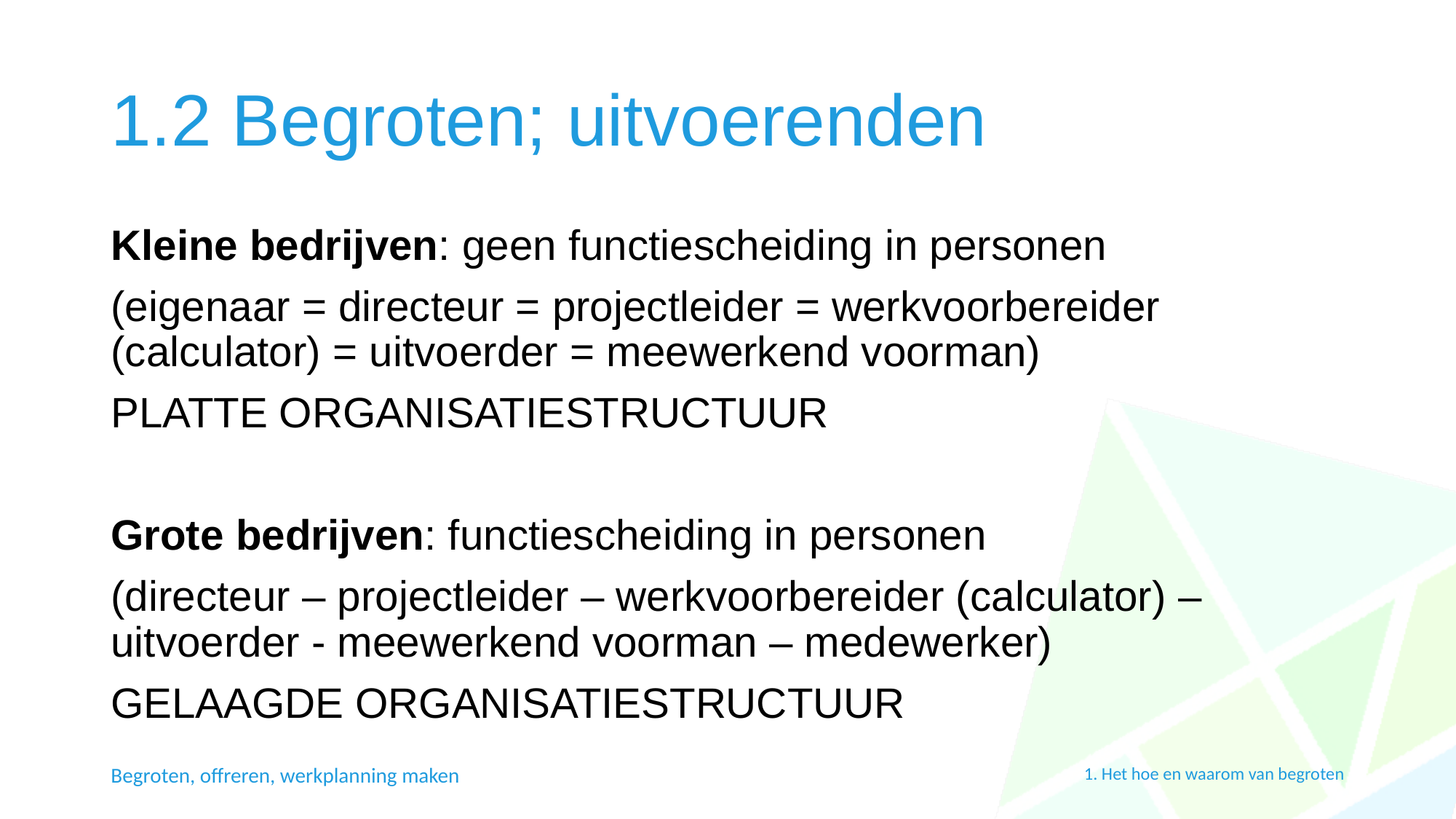

# 1.2 Begroten; uitvoerenden
Kleine bedrijven: geen functiescheiding in personen
(eigenaar = directeur = projectleider = werkvoorbereider (calculator) = uitvoerder = meewerkend voorman)
PLATTE ORGANISATIESTRUCTUUR

Grote bedrijven: functiescheiding in personen
(directeur – projectleider – werkvoorbereider (calculator) – uitvoerder - meewerkend voorman – medewerker)
GELAAGDE ORGANISATIESTRUCTUUR
Begroten, offreren, werkplanning maken
1. Het hoe en waarom van begroten